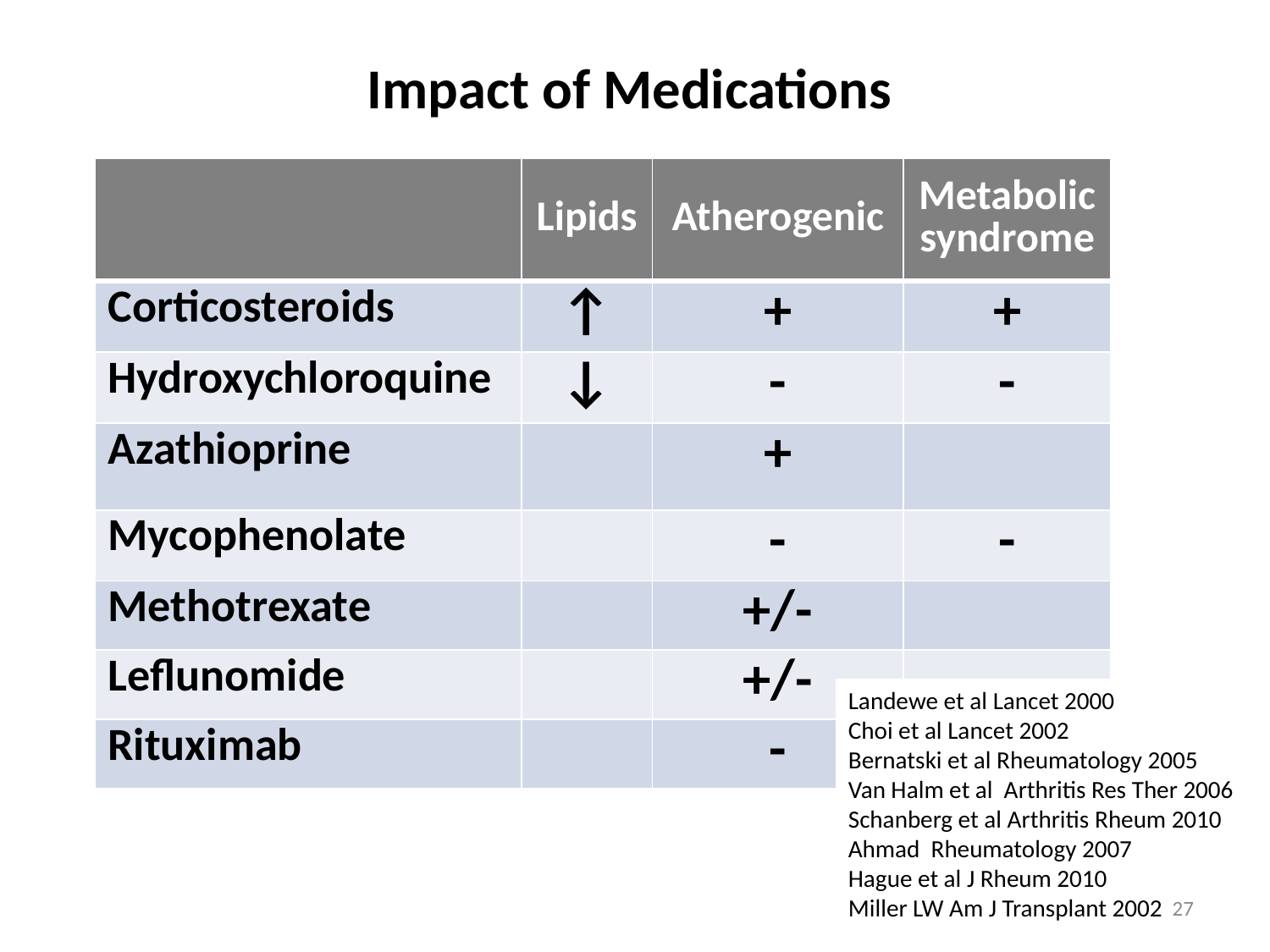

Impact of Medications
|  | Lipids | Atherogenic | Metabolic syndrome |
| --- | --- | --- | --- |
| Corticosteroids | ↑ | + | + |
| Hydroxychloroquine | ↓ | - | - |
| Azathioprine |  | + |  |
| Mycophenolate |  | - | - |
| Methotrexate |  | +/- |  |
| Leflunomide |  | +/- |  |
| Rituximab |  | - |  |
Landewe et al Lancet 2000
Choi et al Lancet 2002
Bernatski et al Rheumatology 2005
Van Halm et al  Arthritis Res Ther 2006
Schanberg et al Arthritis Rheum 2010
Ahmad  Rheumatology 2007
Hague et al J Rheum 2010
Miller LW Am J Transplant 2002
27